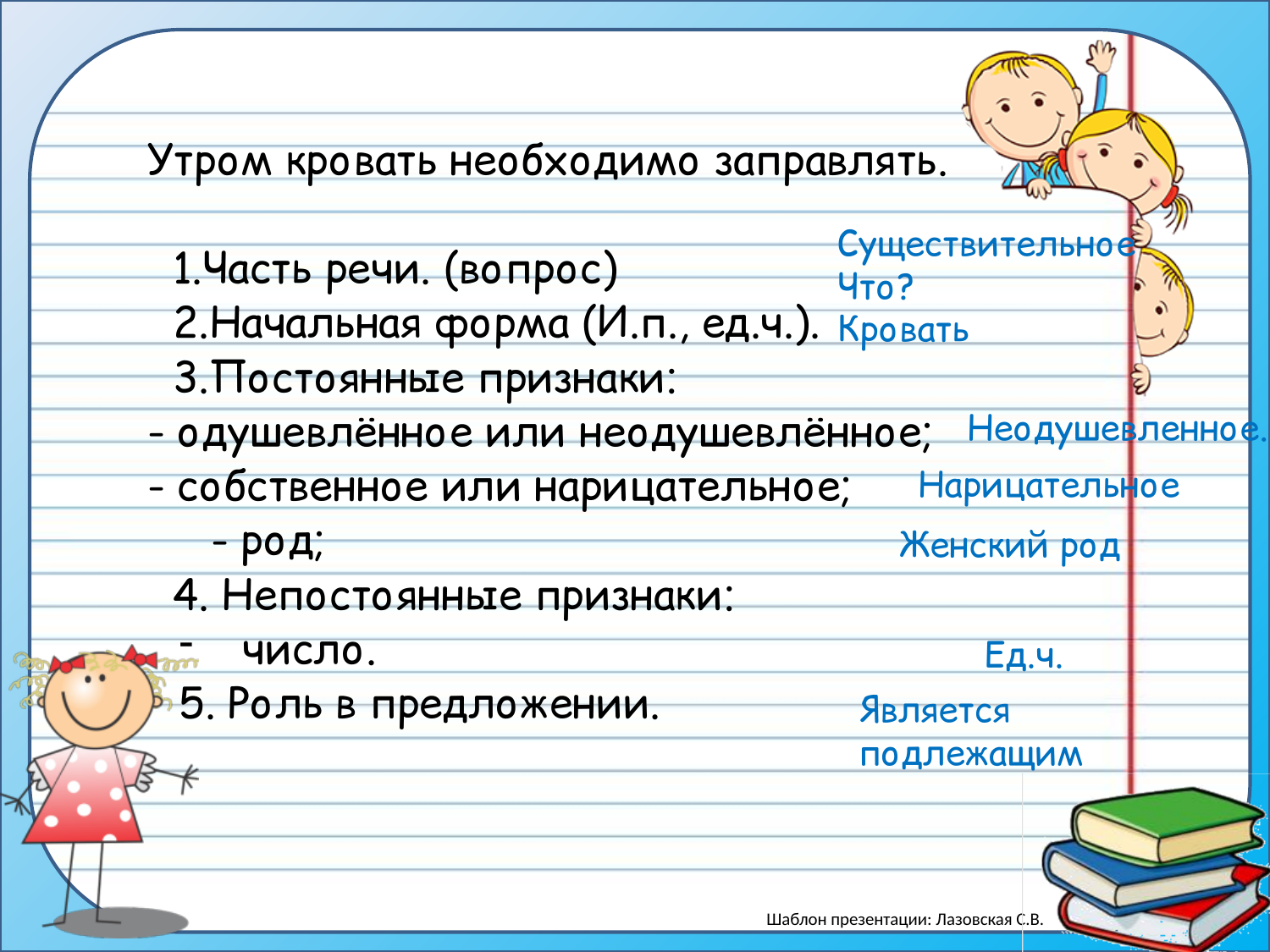

Утром кровать необходимо заправлять.

  1.Часть речи. (вопрос)
  2.Начальная форма (И.п., ед.ч.).
  3.Постоянные признаки:
- одушевлённое или неодушевлённое;
- собственное или нарицательное;
     - род;
  4. Непостоянные признаки:
число.
5. Роль в предложении.
Существительное
Что?
Кровать
Неодушевленное.

Нарицательное

Женский род

Ед.ч.

Является
подлежащим